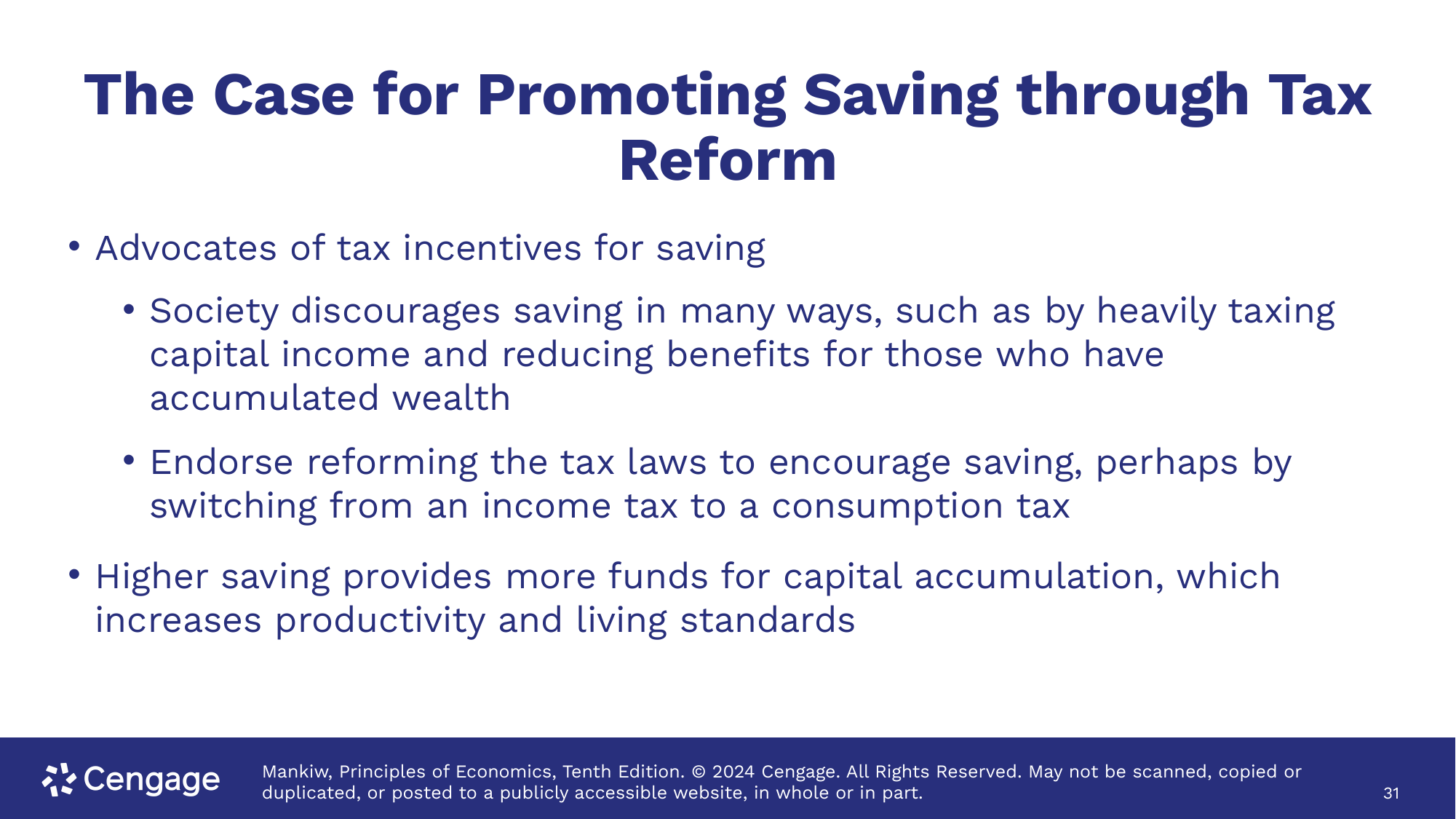

# The Case for Promoting Saving through Tax Reform
Advocates of tax incentives for saving
Society discourages saving in many ways, such as by heavily taxing capital income and reducing benefits for those who have accumulated wealth
Endorse reforming the tax laws to encourage saving, perhaps by switching from an income tax to a consumption tax
Higher saving provides more funds for capital accumulation, which increases productivity and living standards